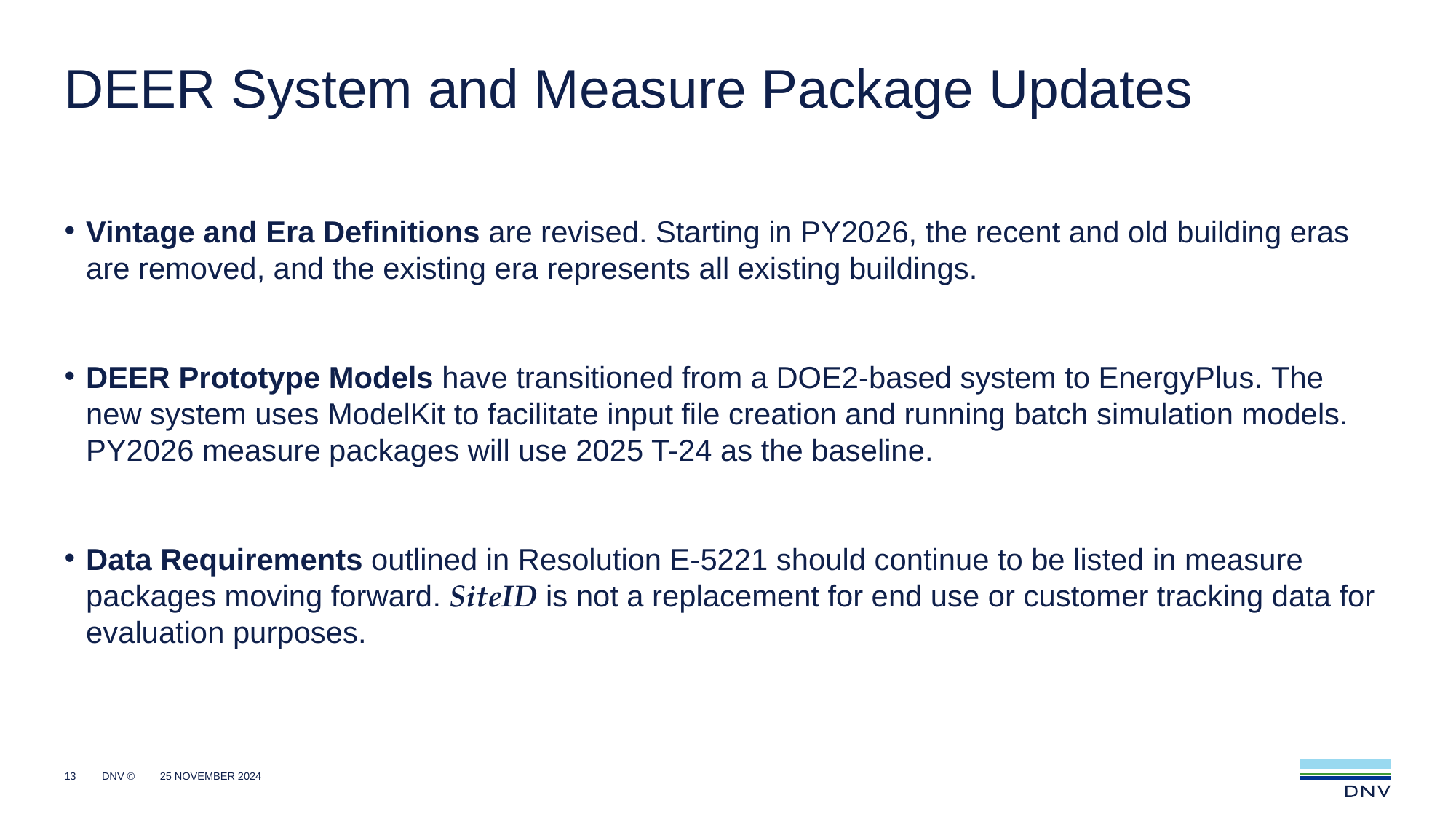

# DEER System and Measure Package Updates
Vintage and Era Definitions are revised. Starting in PY2026, the recent and old building eras are removed, and the existing era represents all existing buildings.

DEER Prototype Models have transitioned from a DOE2-based system to EnergyPlus. The new system uses ModelKit to facilitate input file creation and running batch simulation models. PY2026 measure packages will use 2025 T-24 as the baseline.

Data Requirements outlined in Resolution E-5221 should continue to be listed in measure packages moving forward. SiteID is not a replacement for end use or customer tracking data for evaluation purposes.
13